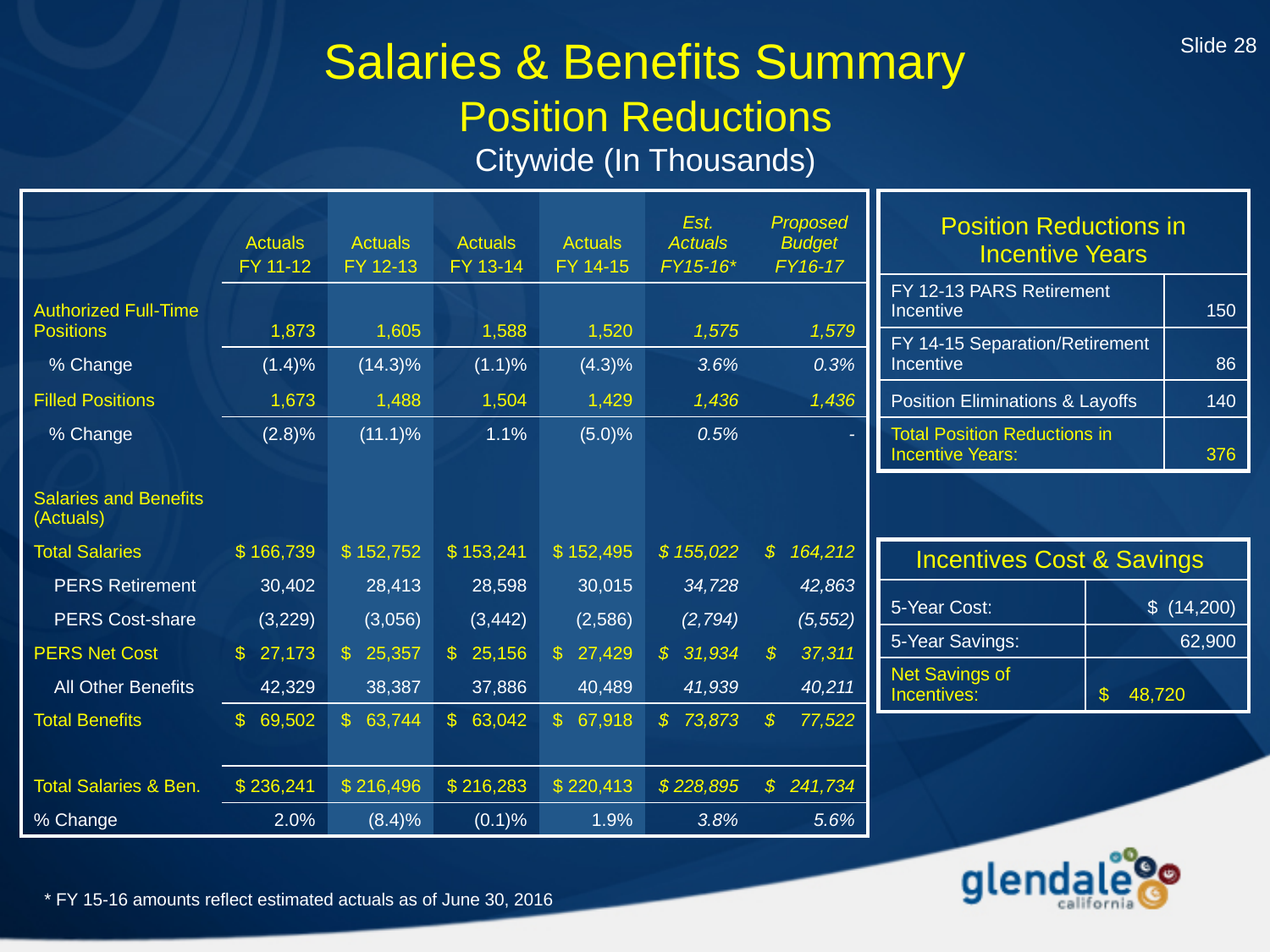

Slide 28
# Salaries & Benefits Summary Position Reductions Citywide (In Thousands)
|  | Actuals FY 11-12 | Actuals FY 12-13 | Actuals FY 13-14 | Actuals FY 14-15 | Est. Actuals FY15-16\* | Proposed Budget FY16-17 |
| --- | --- | --- | --- | --- | --- | --- |
| Authorized Full-Time Positions | 1,873 | 1,605 | 1,588 | 1,520 | 1,575 | 1,579 |
| % Change | (1.4)% | (14.3)% | (1.1)% | (4.3)% | 3.6% | 0.3% |
| Filled Positions | 1,673 | 1,488 | 1,504 | 1,429 | 1,436 | 1,436 |
| % Change | (2.8)% | (11.1)% | 1.1% | (5.0)% | 0.5% | - |
|  |  |  |  |  |  |  |
| Salaries and Benefits (Actuals) |  |  |  |  |  |  |
| Total Salaries | $ 166,739 | $ 152,752 | $ 153,241 | $ 152,495 | $ 155,022 | $ 164,212 |
| PERS Retirement | 30,402 | 28,413 | 28,598 | 30,015 | 34,728 | 42,863 |
| PERS Cost-share | (3,229) | (3,056) | (3,442) | (2,586) | (2,794) | (5,552) |
| PERS Net Cost | $ 27,173 | $ 25,357 | $ 25,156 | $ 27,429 | $ 31,934 | $ 37,311 |
| All Other Benefits | 42,329 | 38,387 | 37,886 | 40,489 | 41,939 | 40,211 |
| Total Benefits | $ 69,502 | $ 63,744 | $ 63,042 | $ 67,918 | $ 73,873 | $ 77,522 |
|  |  |  |  |  |  |  |
| Total Salaries & Ben. | $ 236,241 | $ 216,496 | $ 216,283 | $ 220,413 | $ 228,895 | $ 241,734 |
| % Change | 2.0% | (8.4)% | (0.1)% | 1.9% | 3.8% | 5.6% |
| Position Reductions in Incentive Years |  |
| --- | --- |
| FY 12-13 PARS Retirement Incentive | 150 |
| FY 14-15 Separation/Retirement Incentive | 86 |
| Position Eliminations & Layoffs | 140 |
| Total Position Reductions in Incentive Years: | 376 |
| Incentives Cost & Savings |  |
| --- | --- |
| 5-Year Cost: | $ (14,200) |
| 5-Year Savings: | 62,900 |
| Net Savings of Incentives: | $ 48,720 |
* FY 15-16 amounts reflect estimated actuals as of June 30, 2016